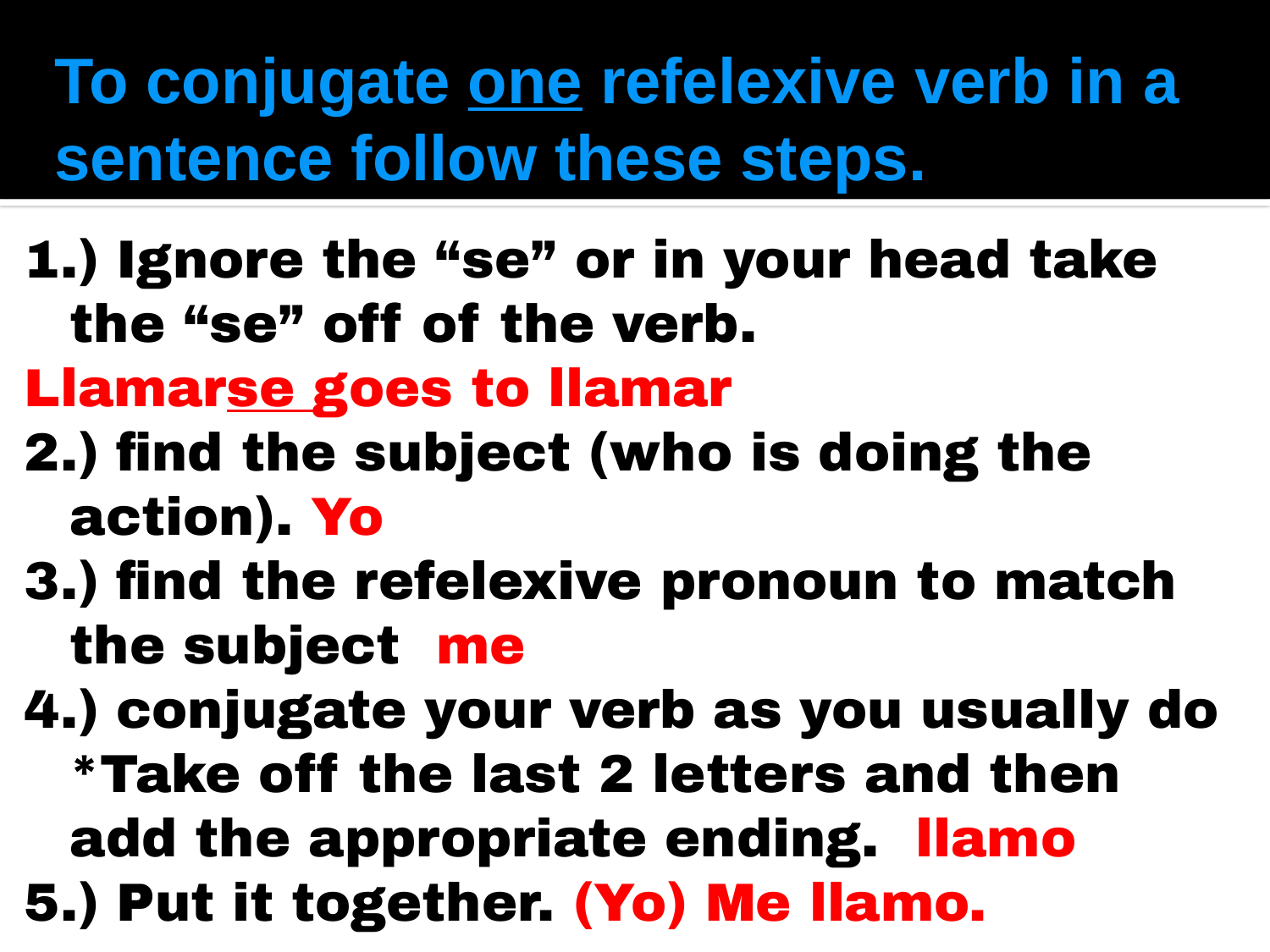

# To conjugate one refelexive verb in a sentence follow these steps.
1.) Ignore the “se” or in your head take the “se” off of the verb.
Llamarse goes to llamar
2.) find the subject (who is doing the action). Yo
3.) find the refelexive pronoun to match the subject  me
4.) conjugate your verb as you usually do *Take off the last 2 letters and then add the appropriate ending.  llamo
5.) Put it together. (Yo) Me llamo.